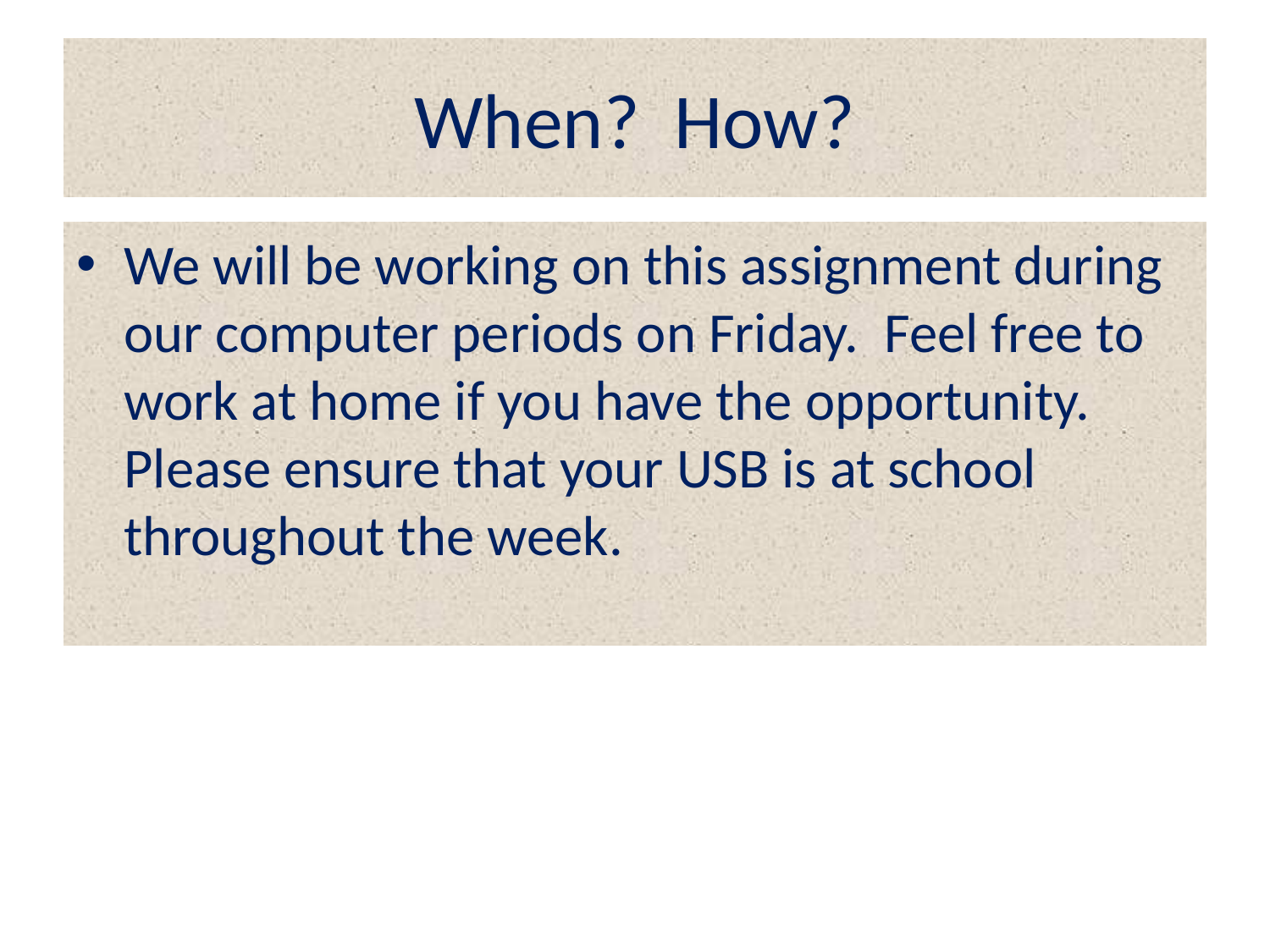

# When?  How?
We will be working on this assignment during our computer periods on Friday.  Feel free to work at home if you have the opportunity.  Please ensure that your USB is at school throughout the week.